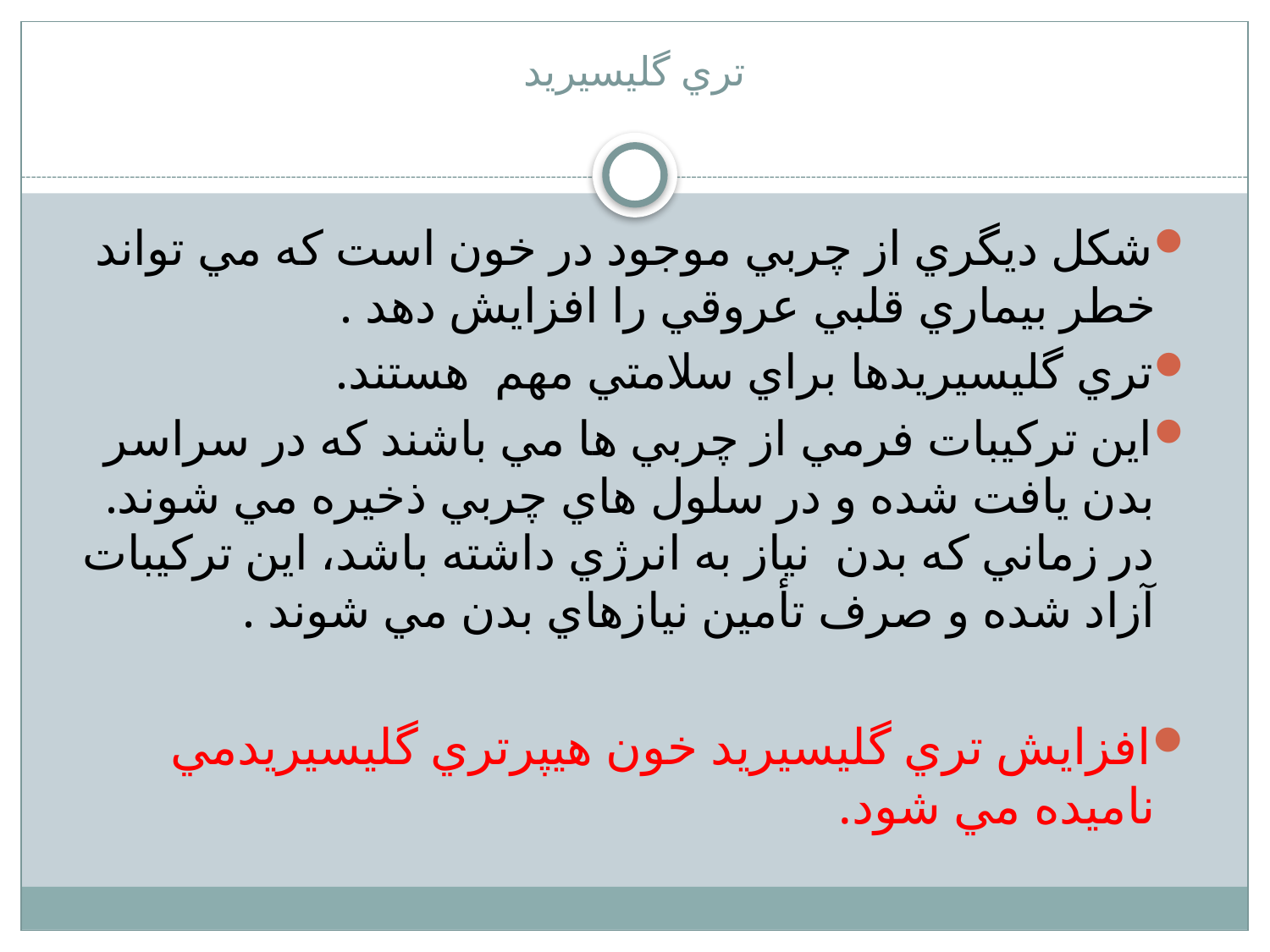

# تري گليسيريد
شكل ديگري از چربي موجود در خون است كه مي تواند خطر بيماري قلبي عروقي را افزايش دهد .
تري گليسيريدها براي سلامتي مهم  هستند.
اين تركيبات فرمي از چربي ها مي باشند كه در سراسر بدن يافت شده و در سلول هاي چربي ذخيره مي شوند. در زماني كه بدن  نياز به انرژي داشته باشد، اين تركيبات آزاد شده و صرف تأمين نيازهاي بدن مي شوند .

افزايش تري گليسيريد خون هيپرتري گليسيريدمي ناميده مي شود.